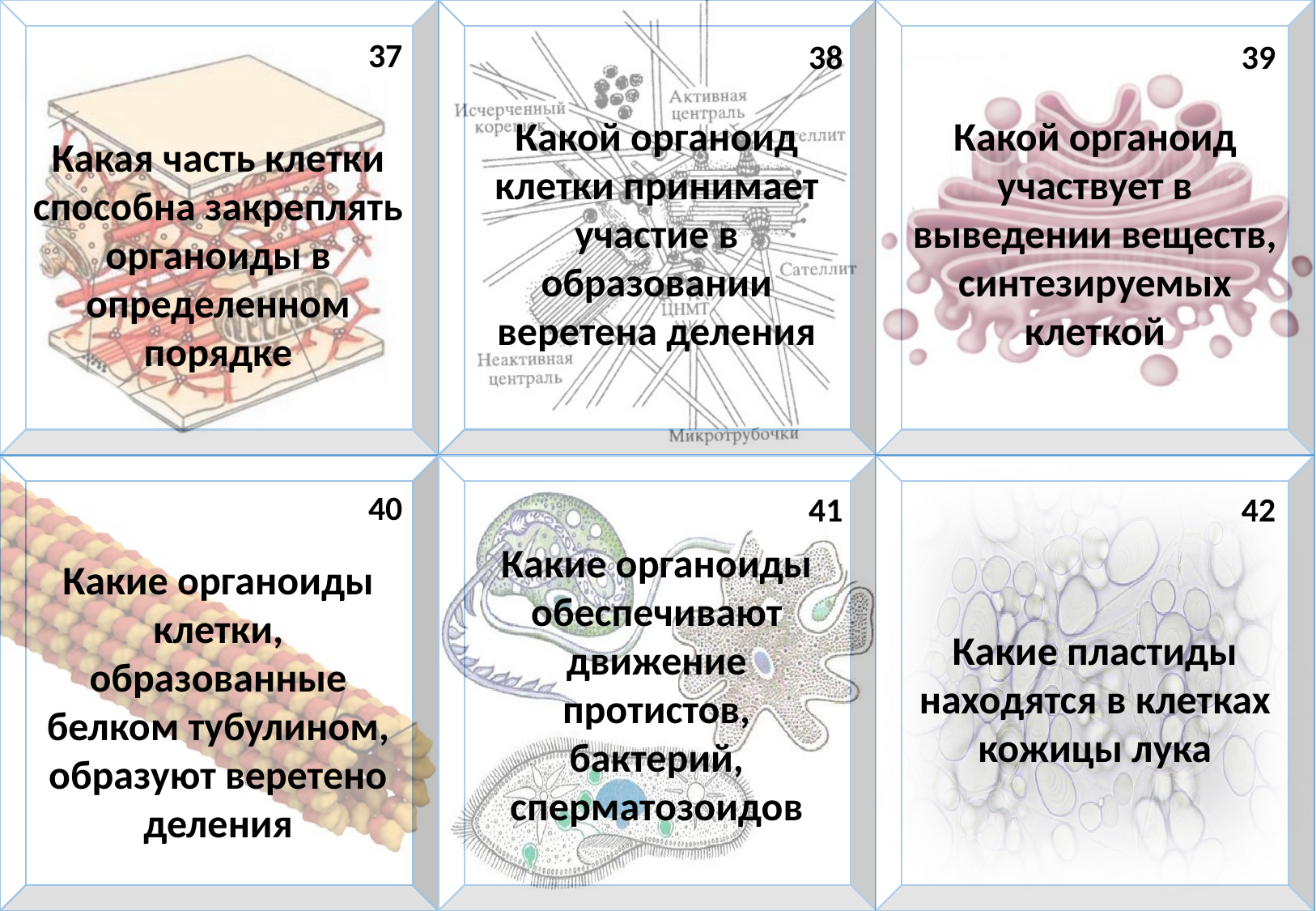

|  |  |  |
| --- | --- | --- |
|  |  |  |

37
38
39

Какой органоид клетки принимает участие в образовании веретена деления
Какой органоид участвует в выведении веществ, синтезируемых клеткой
Какая часть клетки способна закреплять органоиды в определенном порядке

40
41
42

Какие органоиды обеспечивают движение протистов, бактерий, сперматозоидов
Какие органоиды клетки, образованные белком тубулином, образуют веретено деления
Какие пластиды находятся в клетках кожицы лука